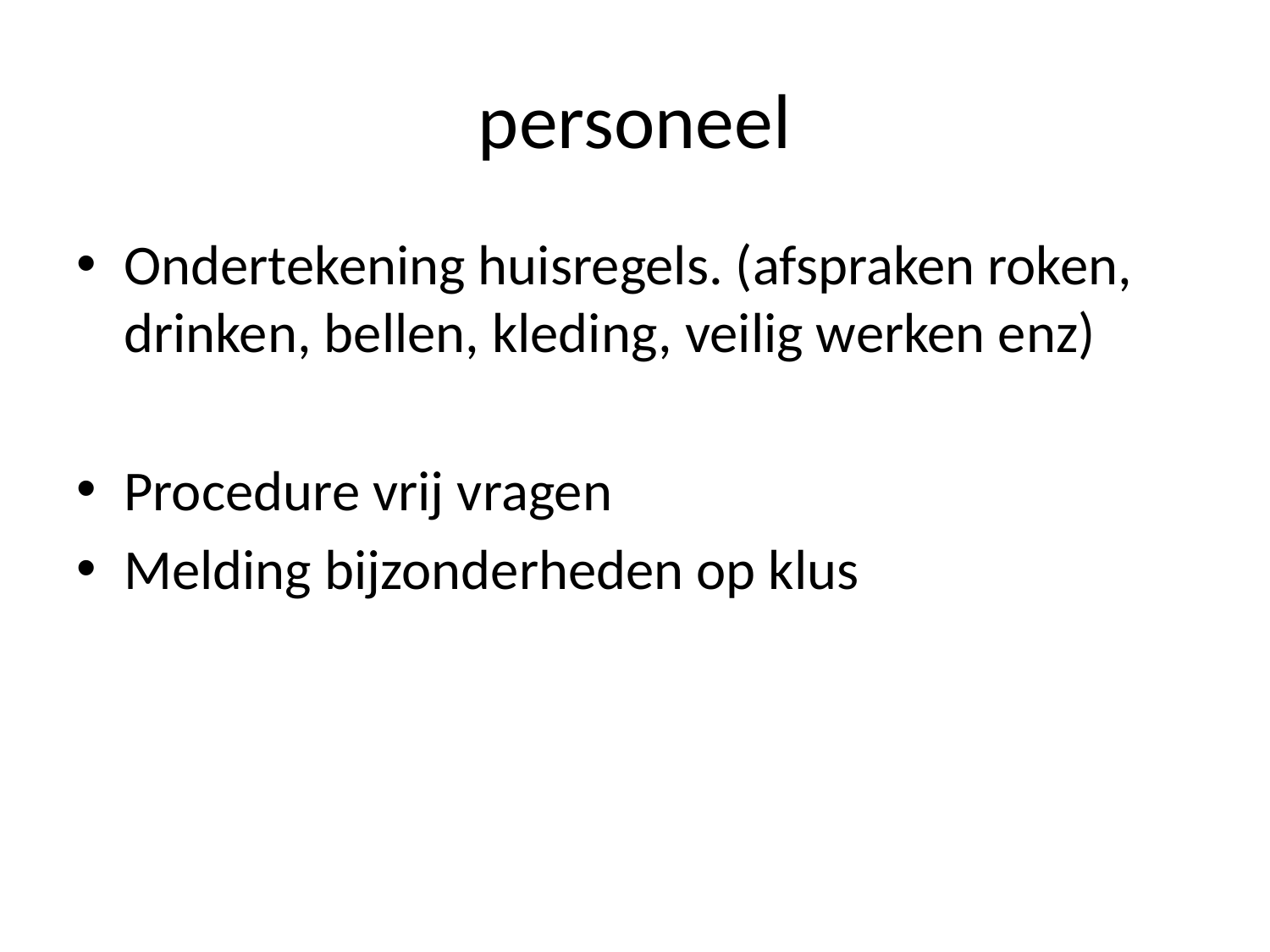

# personeel
Ondertekening huisregels. (afspraken roken, drinken, bellen, kleding, veilig werken enz)

Procedure vrij vragen
Melding bijzonderheden op klus